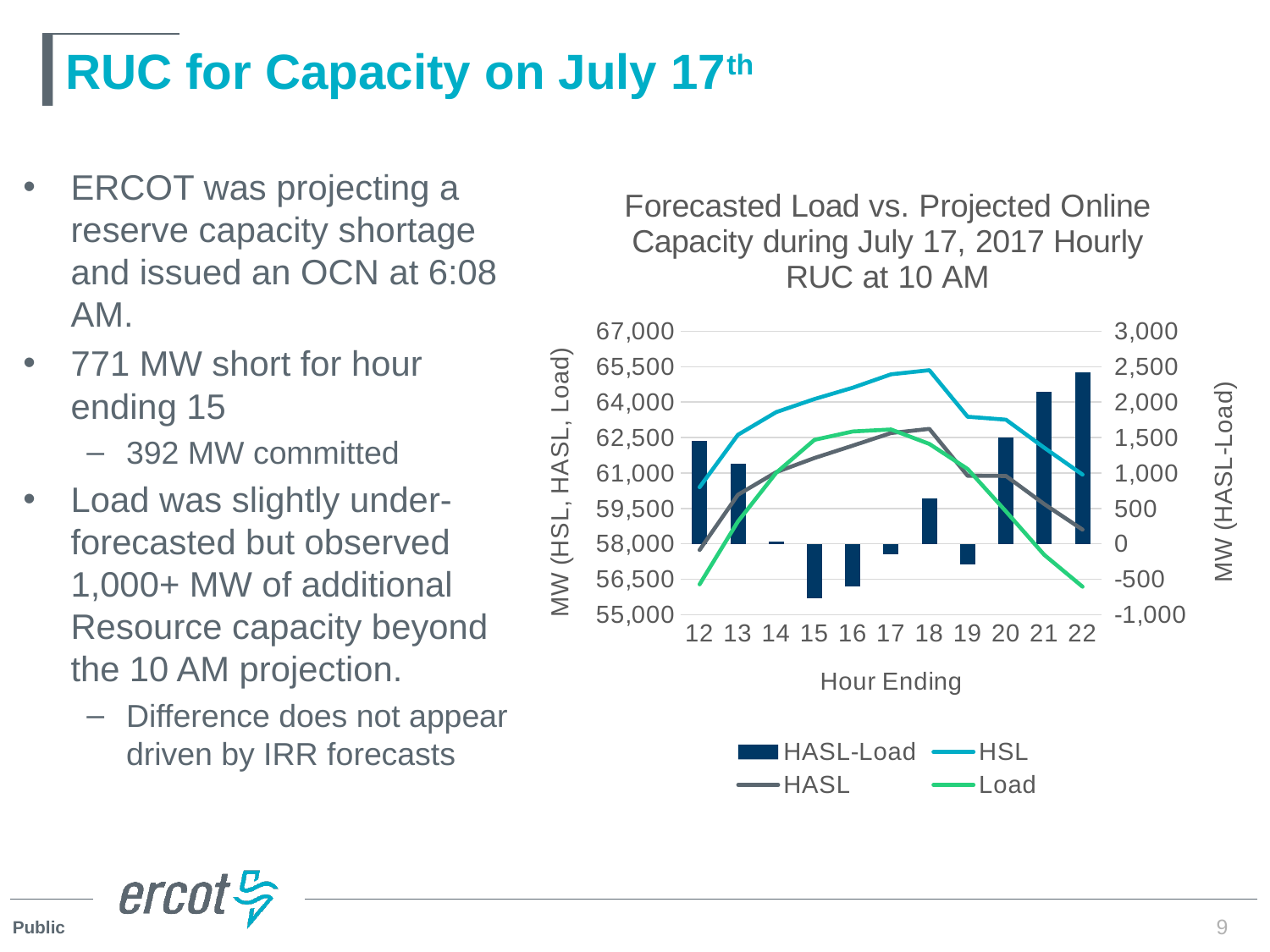

# RUC for Capacity on July 17th
ERCOT was projecting a reserve capacity shortage and issued an OCN at 6:08 AM.
771 MW short for hour ending 15
392 MW committed
Load was slightly under-forecasted but observed 1,000+ MW of additional Resource capacity beyond the 10 AM projection.
Difference does not appear driven by IRR forecasts

### Chart: Forecasted Load vs. Projected Online Capacity during July 17, 2017 Hourly RUC at 10 AM

| Category |  |  |  |  |
|---|---|---|---|---|
9